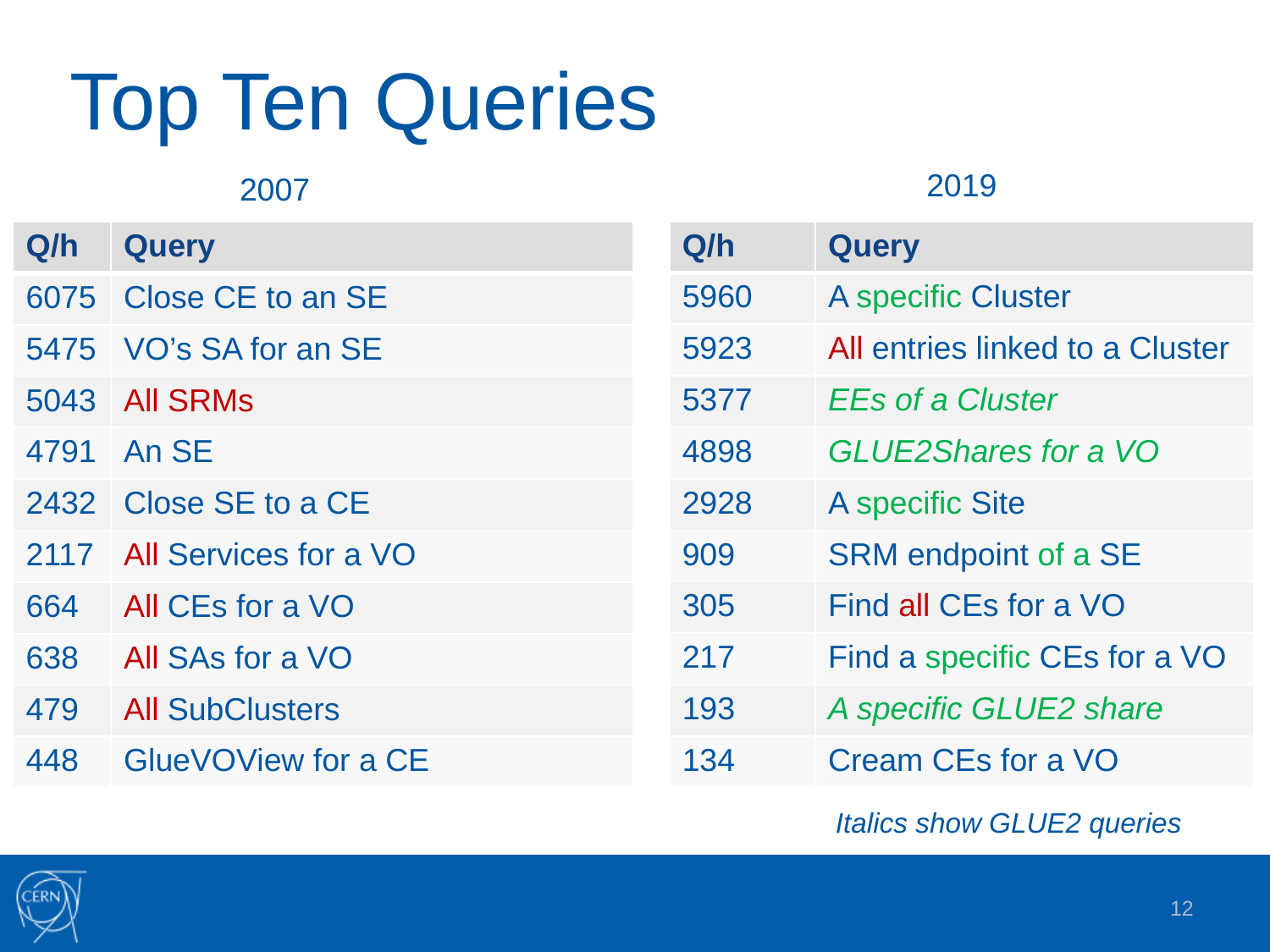

# Top Ten Queries
2019
2007
| Q/h | Query |
| --- | --- |
| 5960 | A specific Cluster |
| 5923 | All entries linked to a Cluster |
| 5377 | EEs of a Cluster |
| 4898 | GLUE2Shares for a VO |
| 2928 | A specific Site |
| 909 | SRM endpoint of a SE |
| 305 | Find all CEs for a VO |
| 217 | Find a specific CEs for a VO |
| 193 | A specific GLUE2 share |
| 134 | Cream CEs for a VO |
| Q/h | Query |
| --- | --- |
| 6075 | Close CE to an SE |
| 5475 | VO’s SA for an SE |
| 5043 | All SRMs |
| 4791 | An SE |
| 2432 | Close SE to a CE |
| 2117 | All Services for a VO |
| 664 | All CEs for a VO |
| 638 | All SAs for a VO |
| 479 | All SubClusters |
| 448 | GlueVOView for a CE |
Italics show GLUE2 queries
12